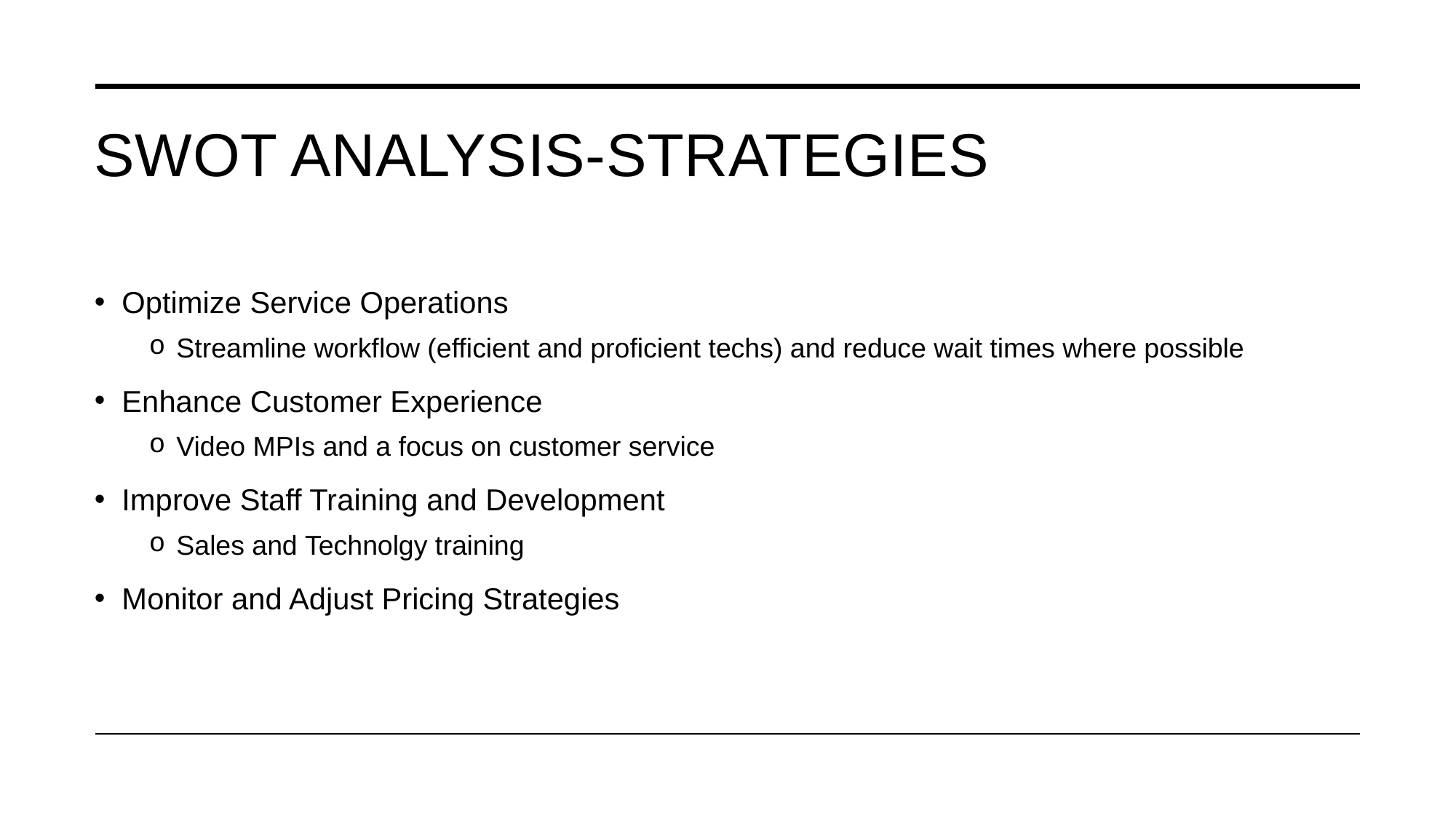

# SWOT Analysis-Strategies
Optimize Service Operations
Streamline workflow (efficient and proficient techs) and reduce wait times where possible
Enhance Customer Experience
Video MPIs and a focus on customer service
Improve Staff Training and Development
Sales and Technolgy training
Monitor and Adjust Pricing Strategies